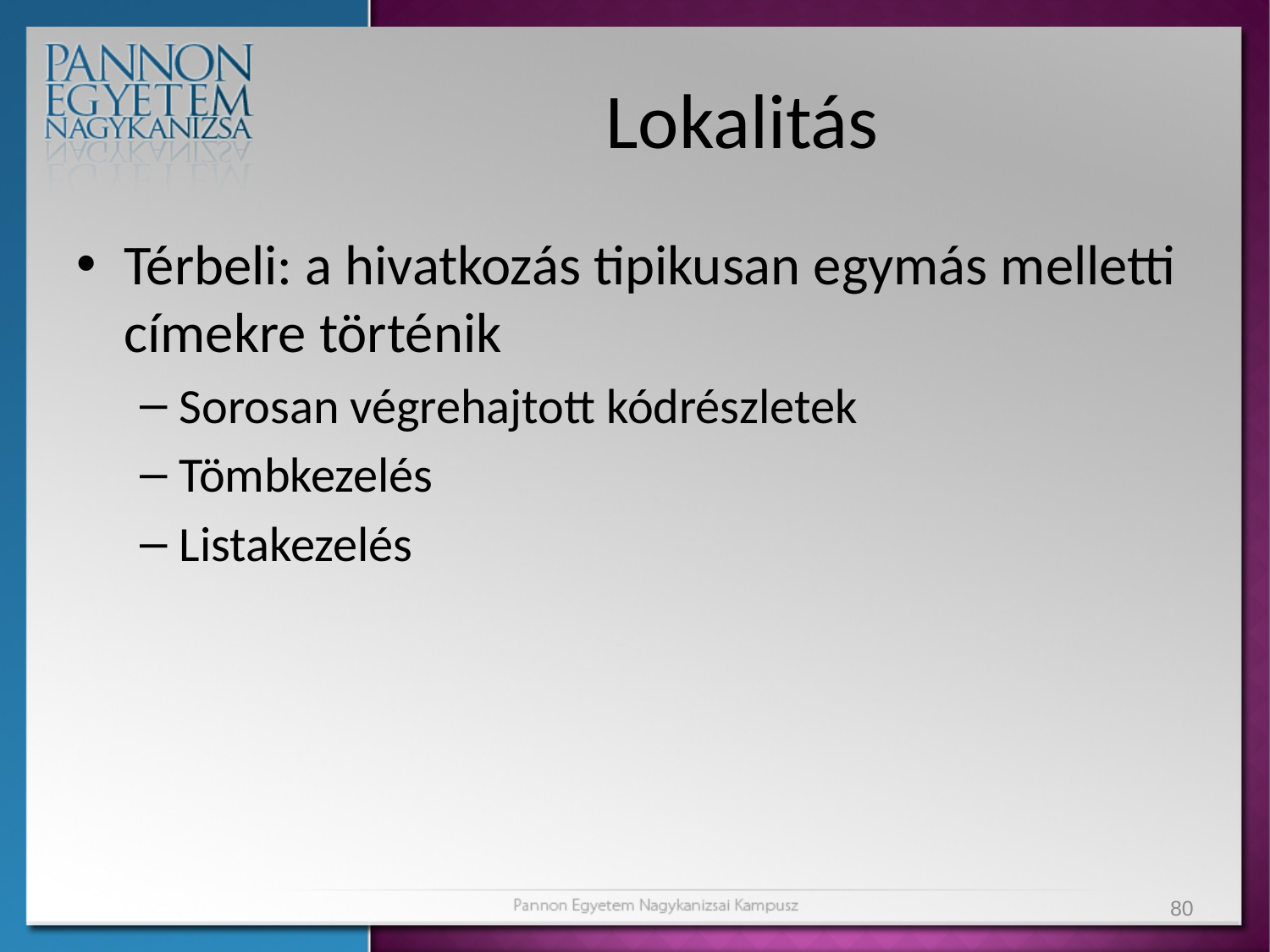

# Lokalitás
Térbeli: a hivatkozás tipikusan egymás melletti címekre történik
Sorosan végrehajtott kódrészletek
Tömbkezelés
Listakezelés
80